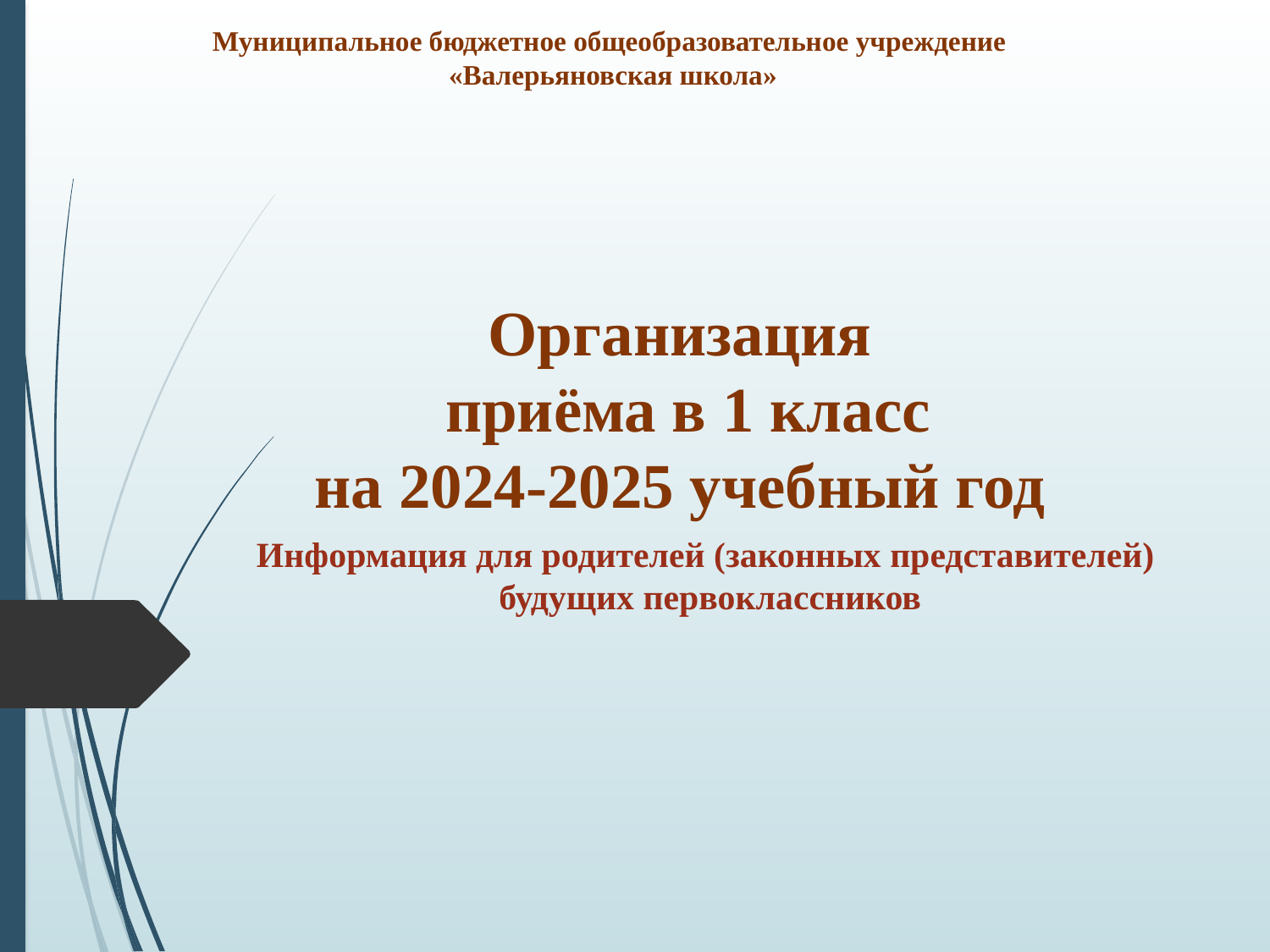

Муниципальное бюджетное общеобразовательное учреждение
«Валерьяновская школа»
Организация
 приёма в 1 класс
на 2024-2025 учебный год
Информация для родителей (законных представителей)
будущих первоклассников